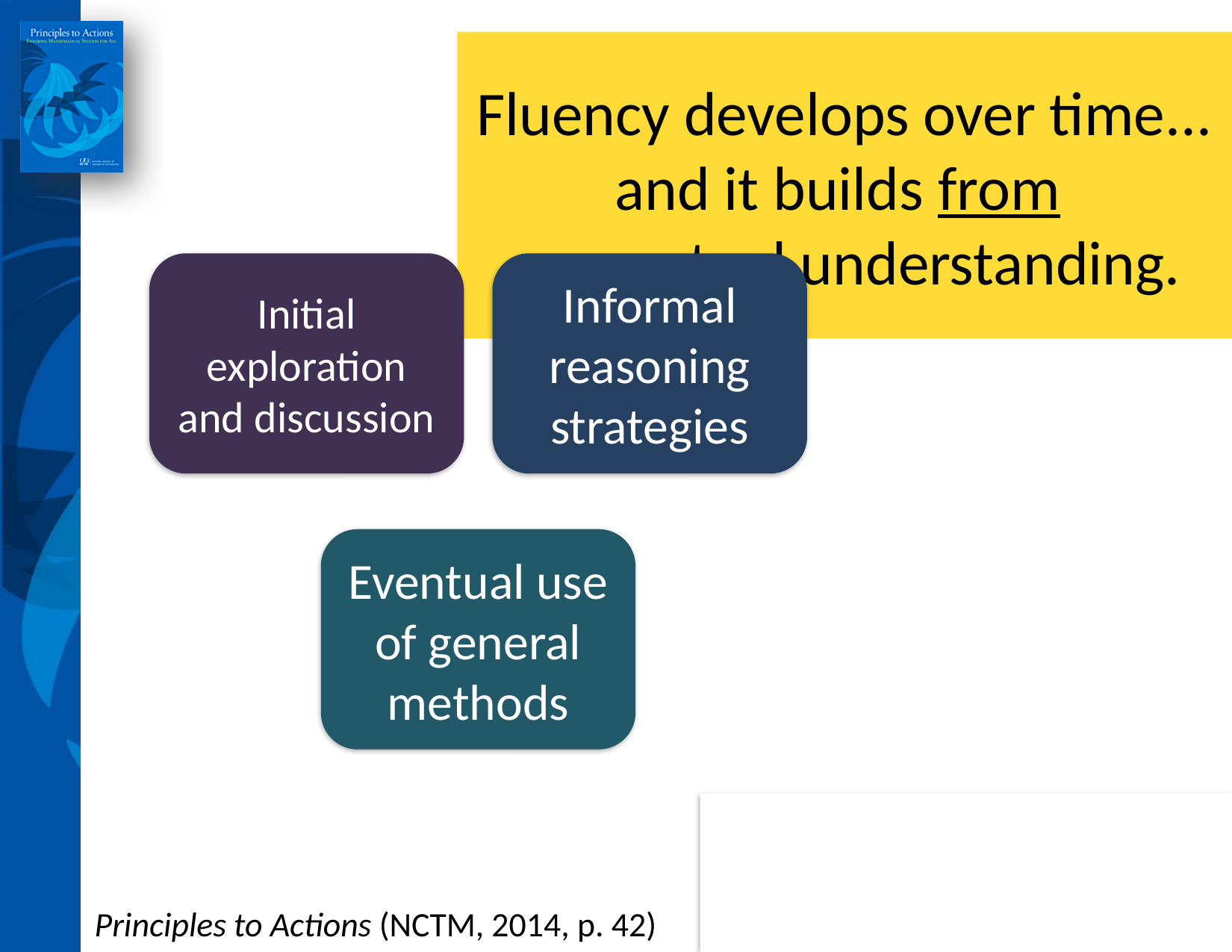

Fluency develops over time... and it builds from
conceptual understanding.
Initial exploration and discussion
Informal reasoning strategies
Eventual use of general methods

Principles to Actions (NCTM, 2014, p. 42)